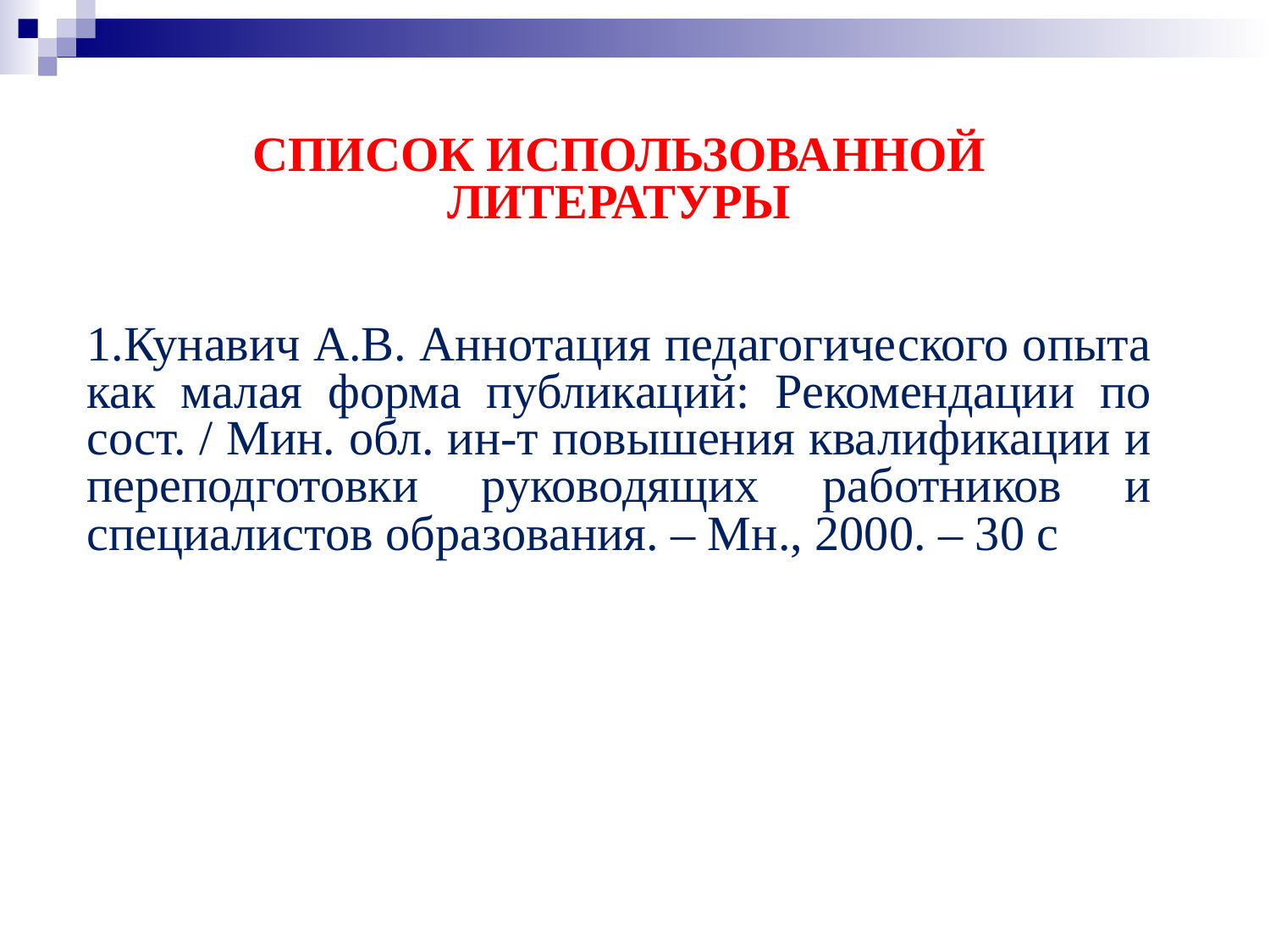

СПИСОК ИСПОЛЬЗОВАННОЙ ЛИТЕРАТУРЫ

1.Кунавич А.В. Аннотация педагогического опыта как малая форма публикаций: Рекомендации по сост. / Мин. обл. ин-т повышения квалификации и переподготовки руководящих работников и специалистов образования. – Мн., 2000. – 30 с